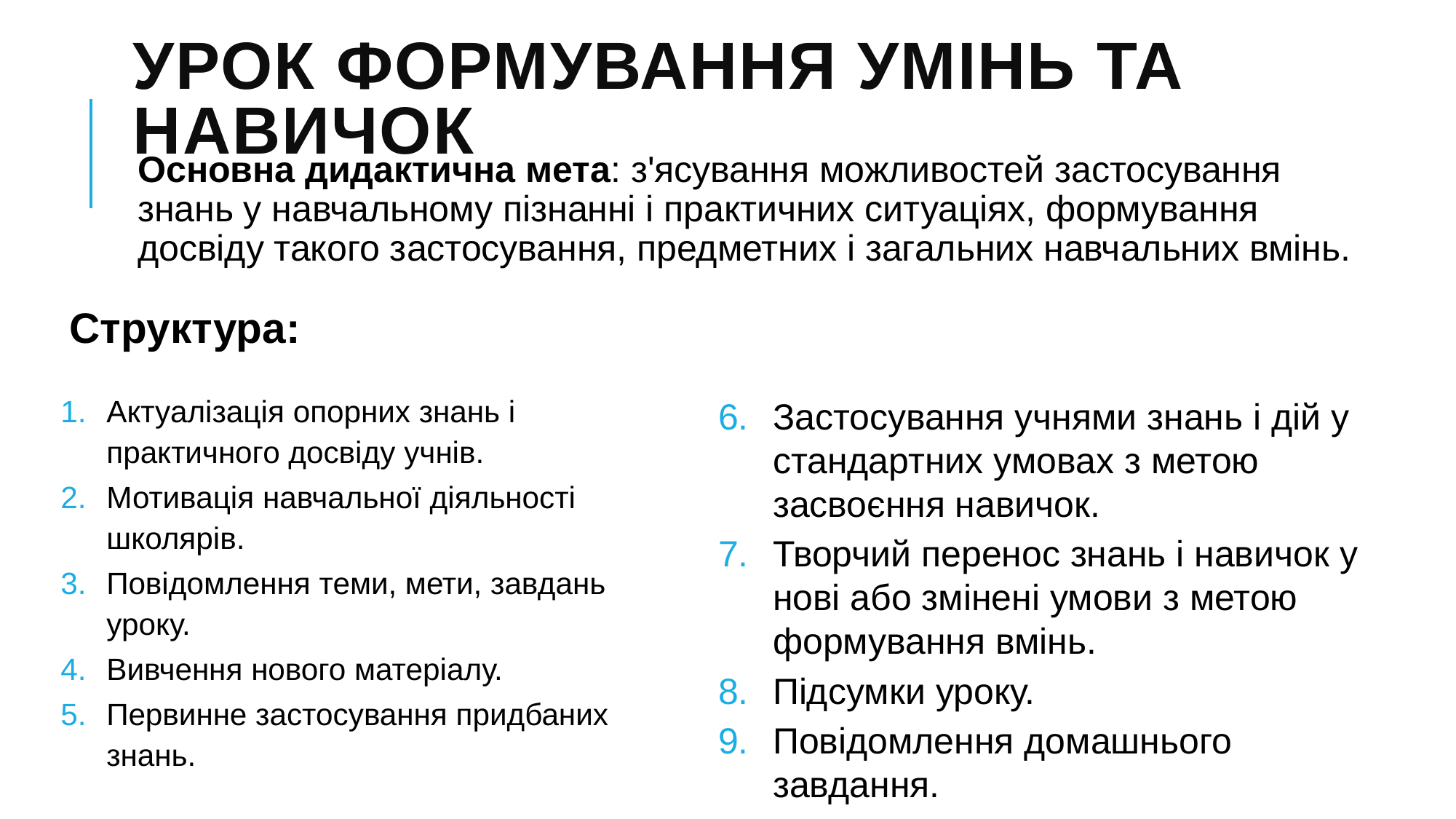

# Урок формування умінь та навичок
Основна дидактична мета: з'ясування можливостей застосування знань у навчальному пізнанні і практичних ситуаціях, формування досвіду такого застосування, предметних і загальних навчальних вмінь.
Структура:

Актуалізація опорних знань і практичного досвіду учнів.
Мотивація навчальної діяльності школярів.
Повідомлення теми, мети, завдань уроку.
Вивчення нового матеріалу.
Первинне застосування придбаних знань.
Застосування учнями знань і дій у стандартних умовах з метою засвоєння навичок.
Творчий перенос знань і навичок у нові або змінені умови з метою формування вмінь.
Підсумки уроку.
Повідомлення домашнього завдання.